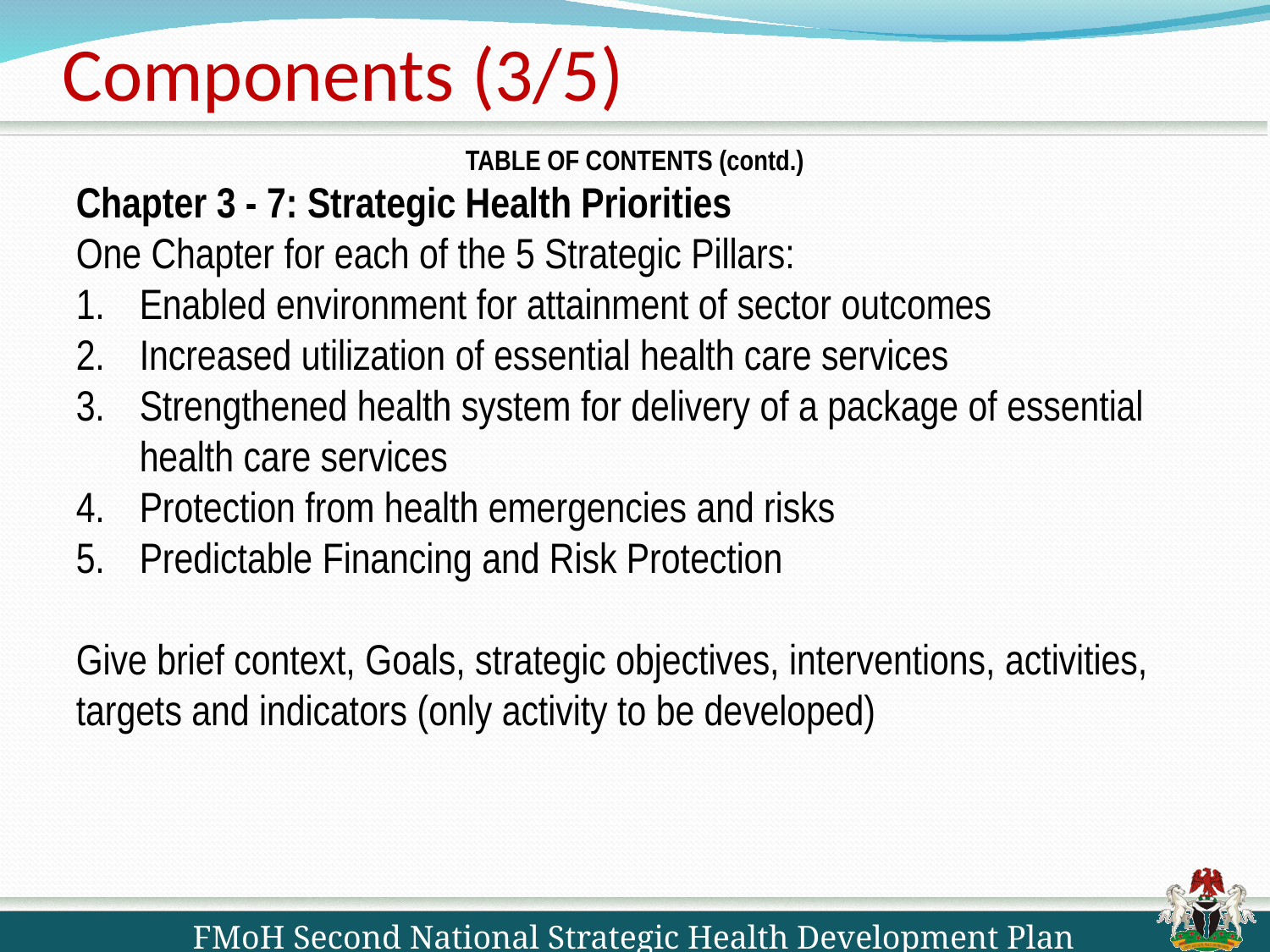

# Components (3/5)
TABLE OF CONTENTS (contd.)
Chapter 3 - 7: Strategic Health Priorities
One Chapter for each of the 5 Strategic Pillars:
Enabled environment for attainment of sector outcomes
Increased utilization of essential health care services
Strengthened health system for delivery of a package of essential health care services
Protection from health emergencies and risks
Predictable Financing and Risk Protection

Give brief context, Goals, strategic objectives, interventions, activities, targets and indicators (only activity to be developed)